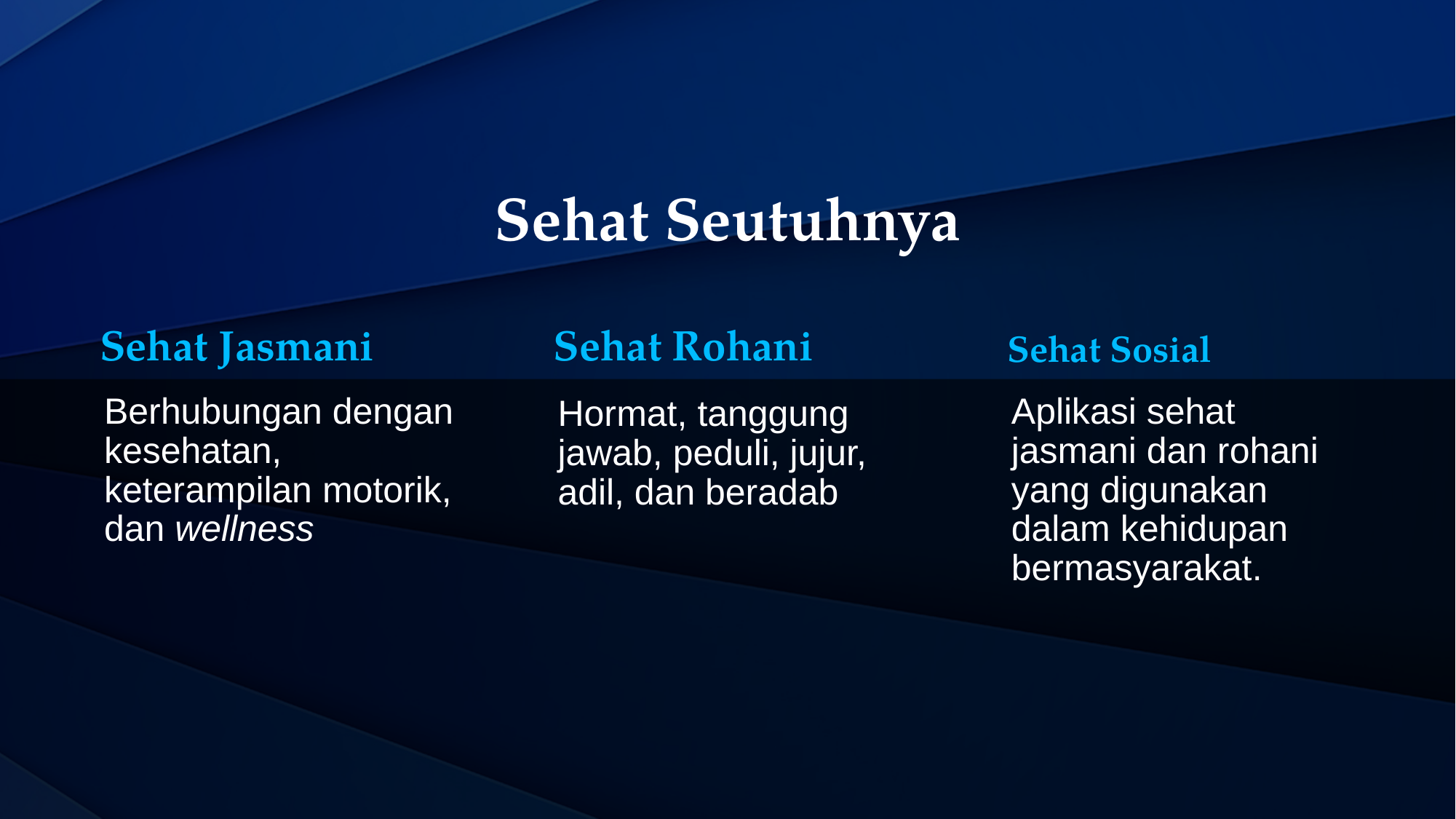

# Sehat Seutuhnya
Sehat Jasmani
Sehat Rohani
Sehat Sosial
Berhubungan dengan kesehatan, keterampilan motorik, dan wellness
Aplikasi sehat jasmani dan rohani yang digunakan dalam kehidupan bermasyarakat.
Hormat, tanggung jawab, peduli, jujur, adil, dan beradab